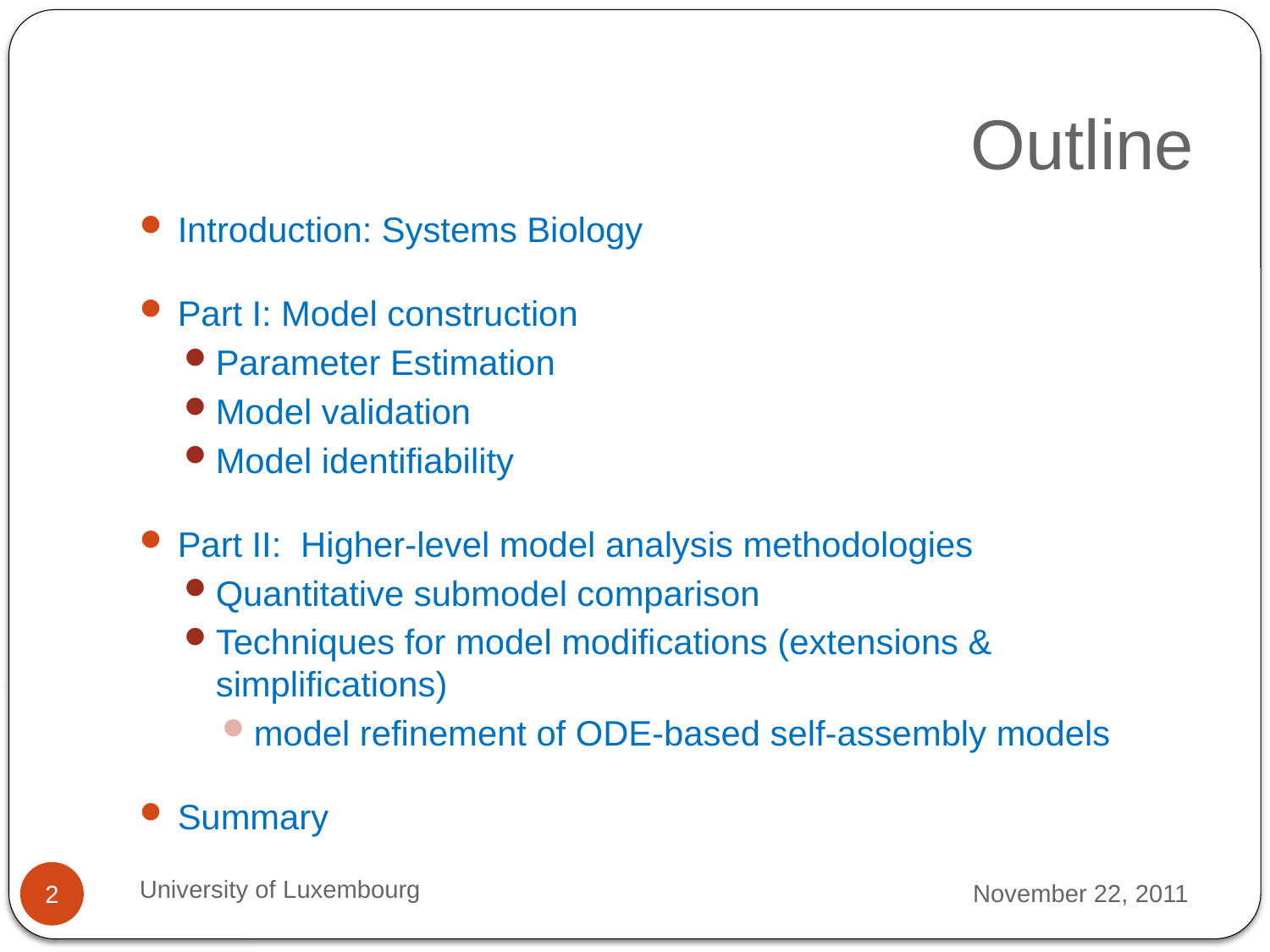

# Outline
Introduction: Systems Biology

Part I: Model construction
Parameter Estimation
Model validation
Model identifiability

Part II:  Higher-level model analysis methodologies
Quantitative submodel comparison
Techniques for model modifications (extensions & simplifications)
model refinement of ODE-based self-assembly models

Summary
University of Luxembourg
November 22, 2011
2